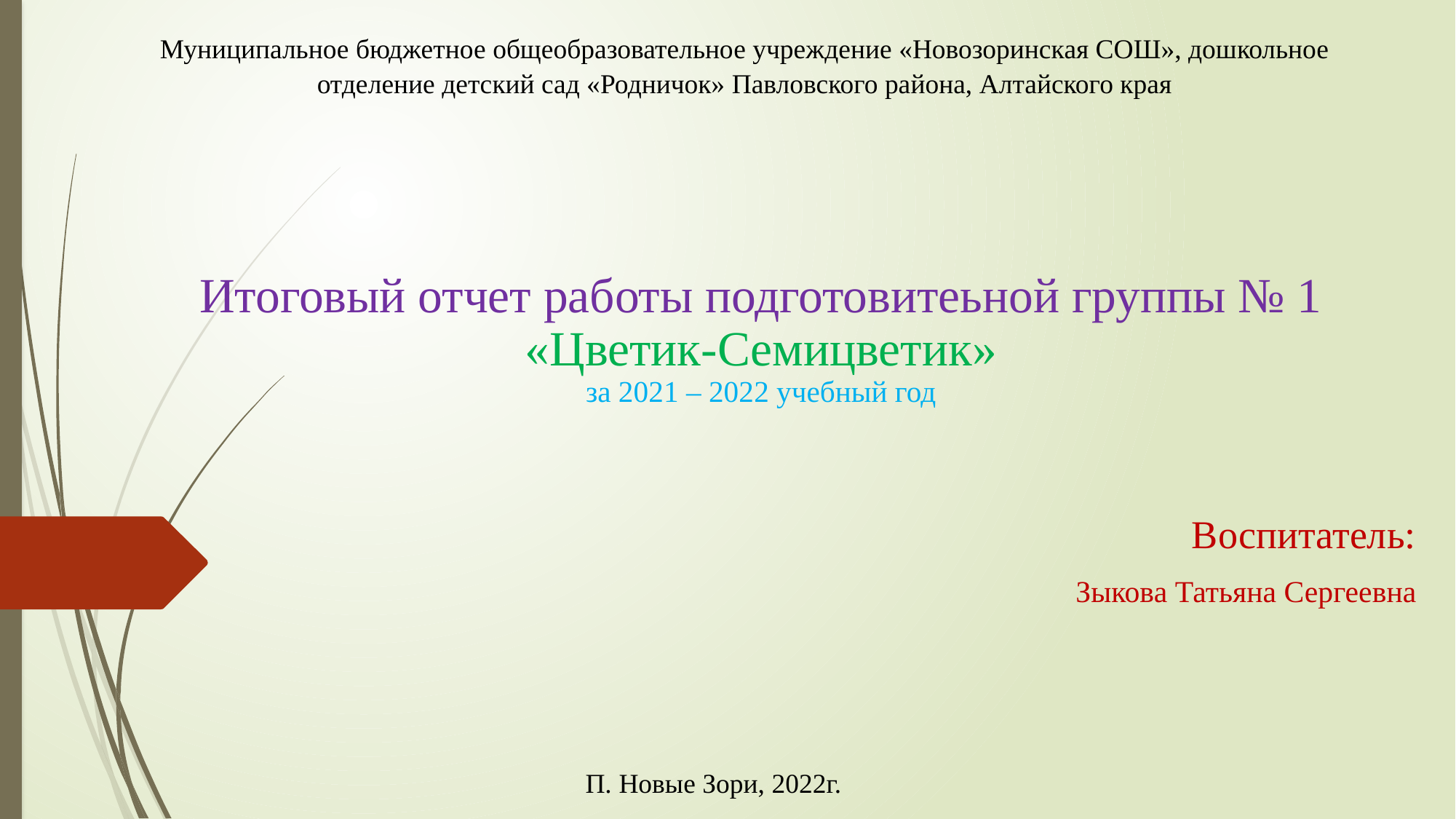

Муниципальное бюджетное общеобразовательное учреждение «Новозоринская СОШ», дошкольное отделение детский сад «Родничок» Павловского района, Алтайского края
# Итоговый отчет работы подготовитеьной группы № 1 «Цветик-Семицветик» за 2021 – 2022 учебный год
Воспитатель:
Зыкова Татьяна Сергеевна
П. Новые Зори, 2022г.